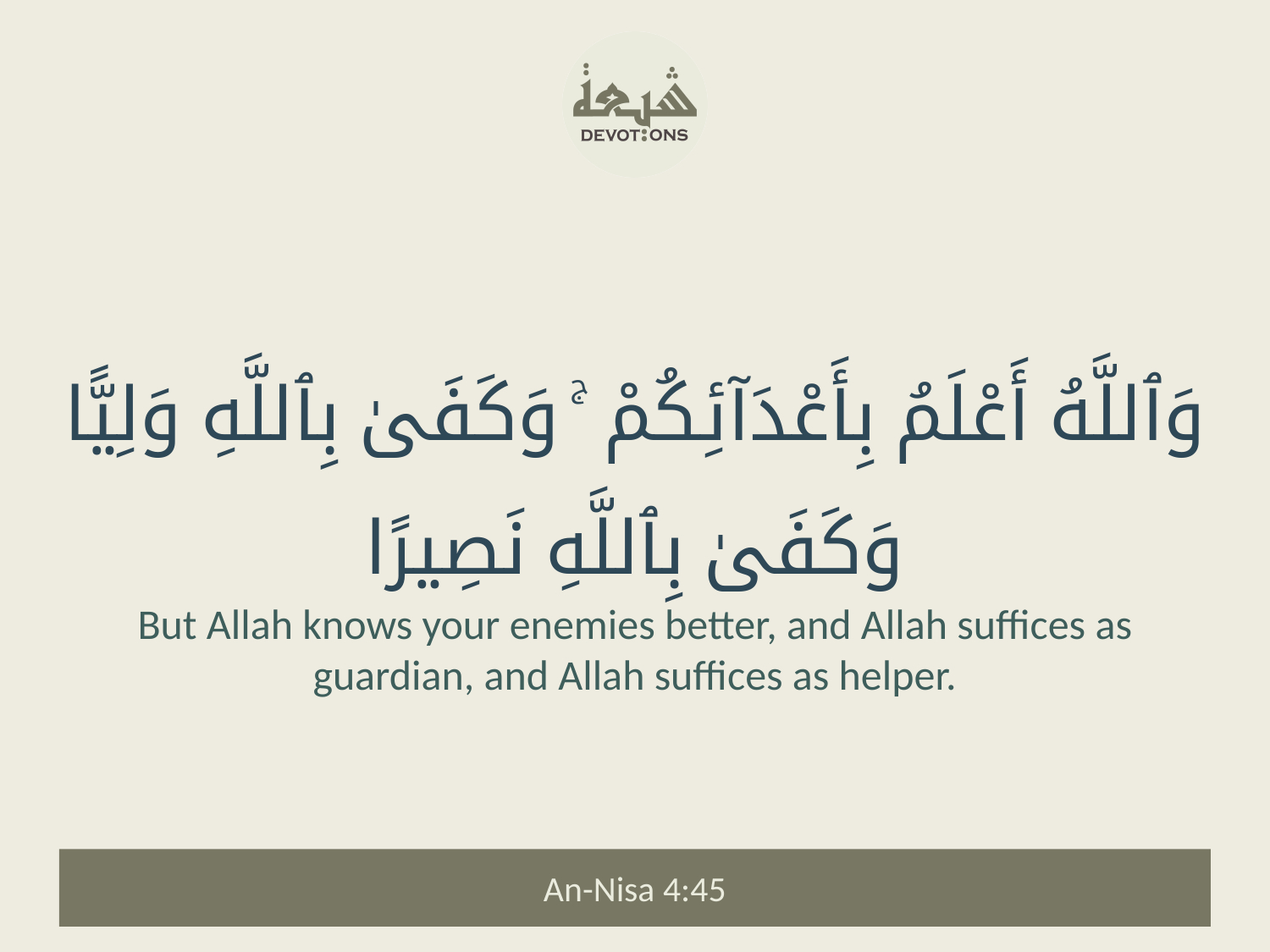

وَٱللَّهُ أَعْلَمُ بِأَعْدَآئِكُمْ ۚ وَكَفَىٰ بِٱللَّهِ وَلِيًّا وَكَفَىٰ بِٱللَّهِ نَصِيرًا
But Allah knows your enemies better, and Allah suffices as guardian, and Allah suffices as helper.
An-Nisa 4:45